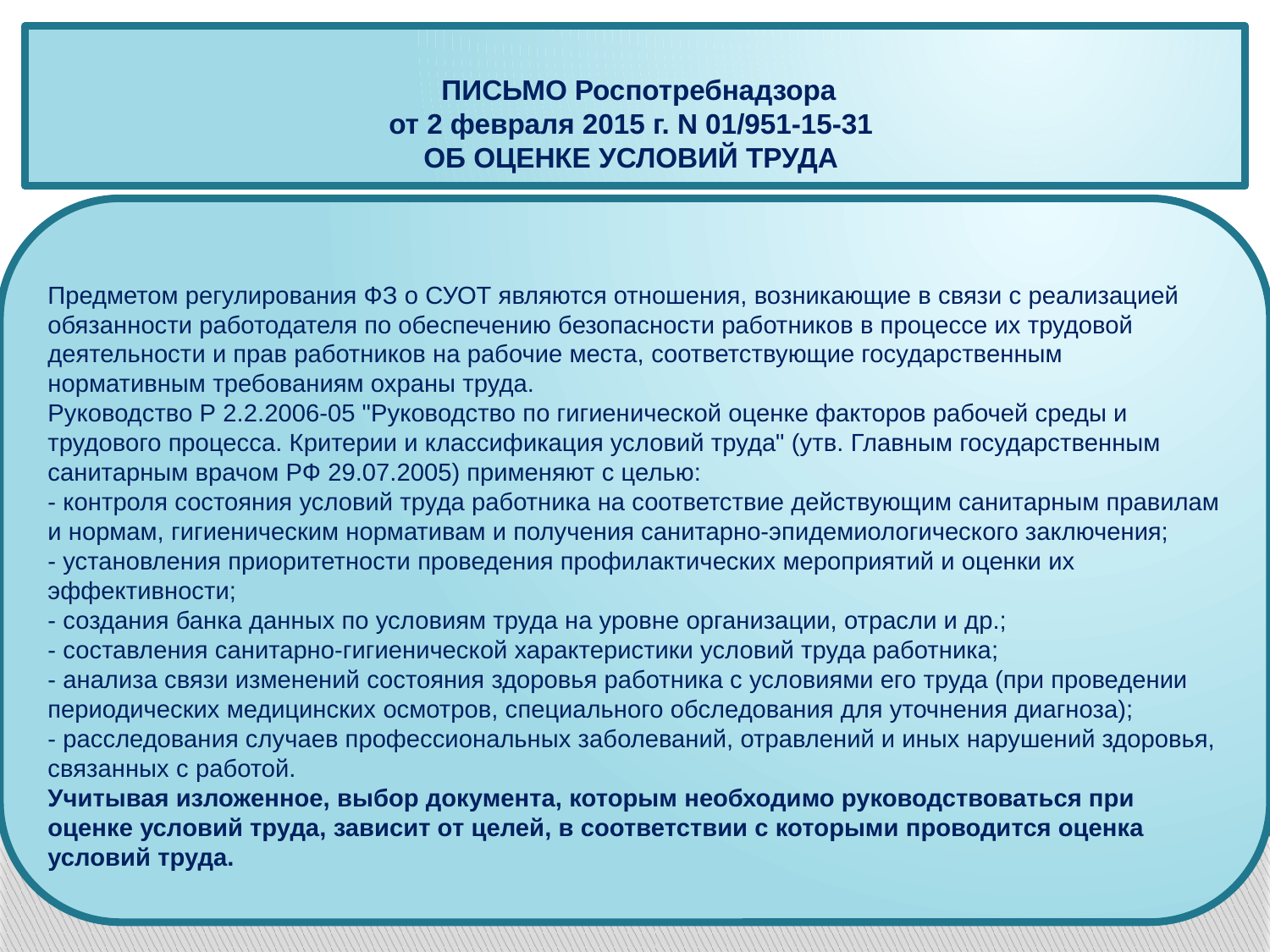

ПИСЬМО Роспотребнадзора
от 2 февраля 2015 г. N 01/951-15-31
 ОБ ОЦЕНКЕ УСЛОВИЙ ТРУДА

Предметом регулирования ФЗ о СУОТ являются отношения, возникающие в связи с реализацией обязанности работодателя по обеспечению безопасности работников в процессе их трудовой деятельности и прав работников на рабочие места, соответствующие государственным нормативным требованиям охраны труда.
Руководство Р 2.2.2006-05 "Руководство по гигиенической оценке факторов рабочей среды и трудового процесса. Критерии и классификация условий труда" (утв. Главным государственным санитарным врачом РФ 29.07.2005) применяют с целью:
- контроля состояния условий труда работника на соответствие действующим санитарным правилам и нормам, гигиеническим нормативам и получения санитарно-эпидемиологического заключения;
- установления приоритетности проведения профилактических мероприятий и оценки их эффективности;
- создания банка данных по условиям труда на уровне организации, отрасли и др.;
- составления санитарно-гигиенической характеристики условий труда работника;
- анализа связи изменений состояния здоровья работника с условиями его труда (при проведении периодических медицинских осмотров, специального обследования для уточнения диагноза);
- расследования случаев профессиональных заболеваний, отравлений и иных нарушений здоровья, связанных с работой.
Учитывая изложенное, выбор документа, которым необходимо руководствоваться при оценке условий труда, зависит от целей, в соответствии с которыми проводится оценка условий труда.